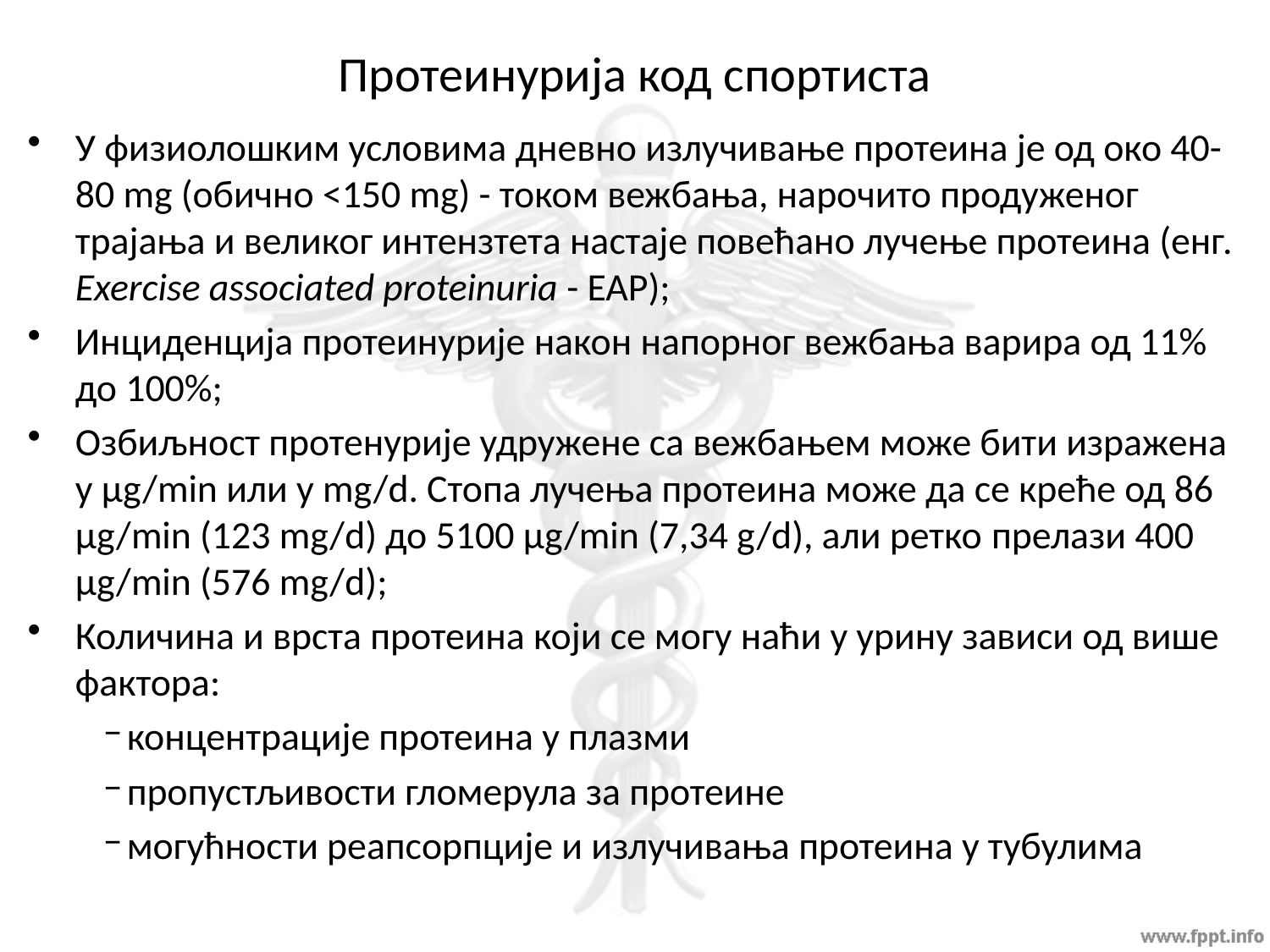

# Протеинурија код спортиста
У физиолошким условима дневно излучивање протеина је од око 40-80 mg (обично <150 mg) - током вежбања, нарочито продуженог трајања и великог интензтета настаје повећано лучење протеина (енг. Exercise associated proteinuria - EAP);
Инциденција протеинурије након напорног вежбања варира од 11% до 100%;
Озбиљност протенурије удружене са вежбањем може бити изражена у μg/min или у mg/d. Стопа лучења протеина може да се креће од 86 μg/min (123 mg/d) до 5100 μg/min (7,34 g/d), али ретко прелази 400 μg/min (576 mg/d);
Количина и врста протеина који се могу наћи у урину зависи од више фактора:
концентрације протеина у плазми
пропустљивости гломерула за протеине
могућности реапсорпције и излучивања протеина у тубулима